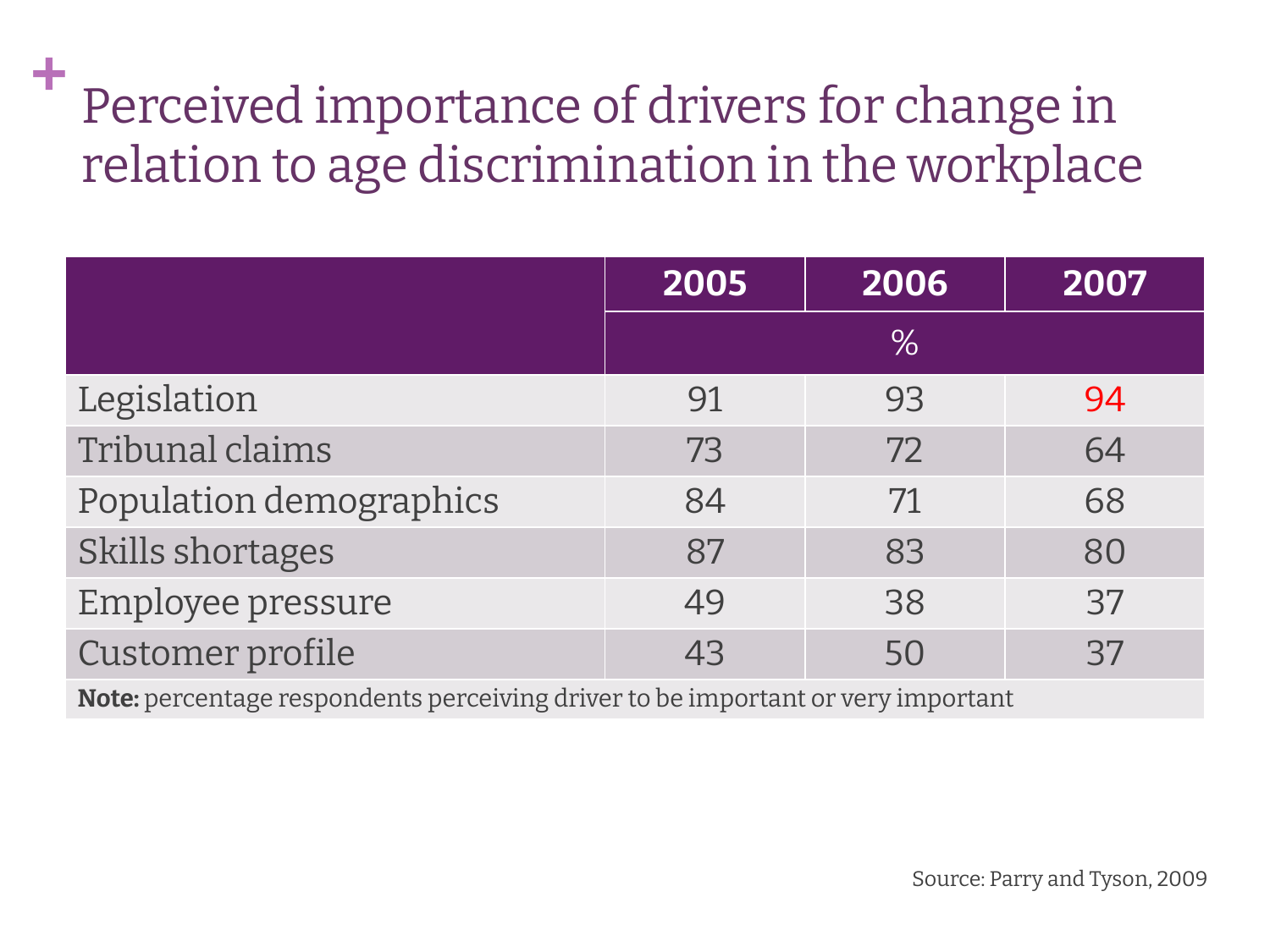

# Perceived importance of drivers for change in relation to age discrimination in the workplace
|  | 2005 | 2006 | 2007 |
| --- | --- | --- | --- |
|  | % |  |  |
| Legislation | 91 | 93 | 94 |
| Tribunal claims | 73 | 72 | 64 |
| Population demographics | 84 | 71 | 68 |
| Skills shortages | 87 | 83 | 80 |
| Employee pressure | 49 | 38 | 37 |
| Customer profile | 43 | 50 | 37 |
| Note: percentage respondents perceiving driver to be important or very important |  |  |  |
Source: Parry and Tyson, 2009